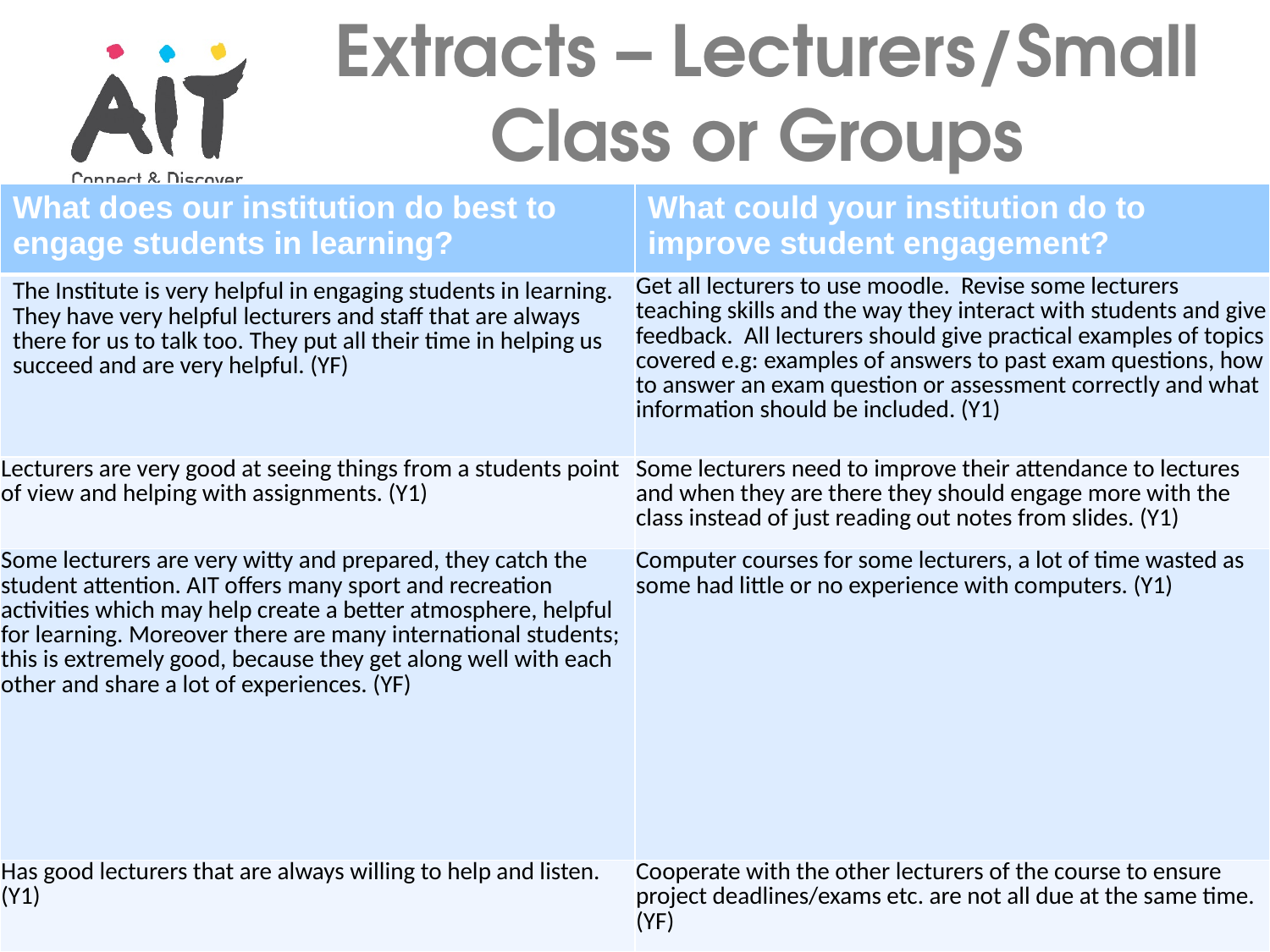

Extracts – Lecturers/Small Class or Groups
| What does our institution do best to engage students in learning? | What could your institution do to improve student engagement? |
| --- | --- |
| The Institute is very helpful in engaging students in learning. They have very helpful lecturers and staff that are always there for us to talk too. They put all their time in helping us succeed and are very helpful. (YF) | Get all lecturers to use moodle. Revise some lecturers teaching skills and the way they interact with students and give feedback. All lecturers should give practical examples of topics covered e.g: examples of answers to past exam questions, how to answer an exam question or assessment correctly and what information should be included. (Y1) |
| Lecturers are very good at seeing things from a students point of view and helping with assignments. (Y1) | Some lecturers need to improve their attendance to lectures and when they are there they should engage more with the class instead of just reading out notes from slides. (Y1) |
| Some lecturers are very witty and prepared, they catch the student attention. AIT offers many sport and recreation activities which may help create a better atmosphere, helpful for learning. Moreover there are many international students; this is extremely good, because they get along well with each other and share a lot of experiences. (YF) | Computer courses for some lecturers, a lot of time wasted as some had little or no experience with computers. (Y1) |
| Has good lecturers that are always willing to help and listen. (Y1) | Cooperate with the other lecturers of the course to ensure project deadlines/exams etc. are not all due at the same time. (YF) |